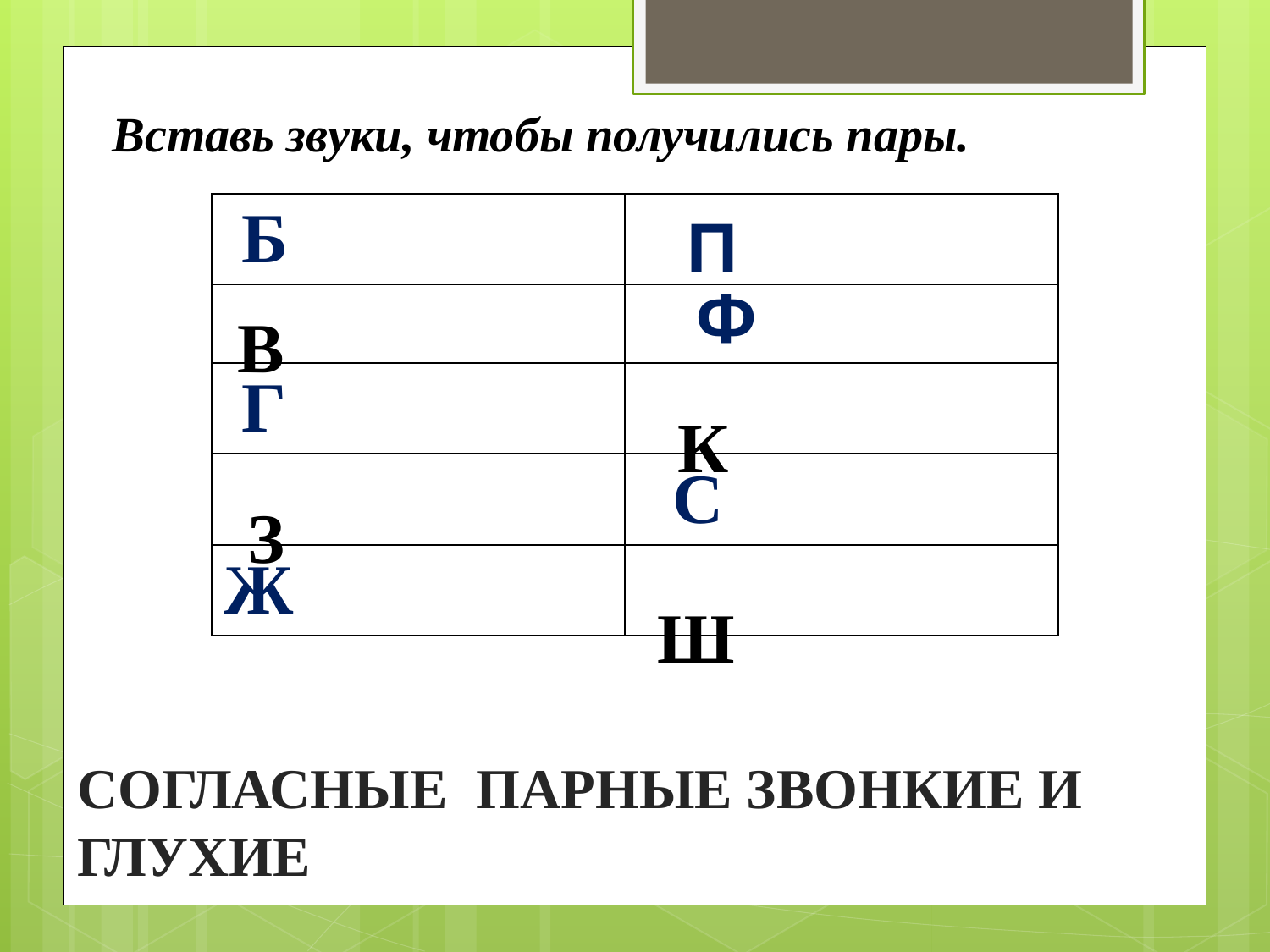

Вставь звуки, чтобы получились пары.
| Б |  |
| --- | --- |
|  | Ф |
| Г |  |
|  | С |
| Ж |  |
П
В
К
З
Ш
СОГЛАСНЫЕ  ПАРНЫЕ ЗВОНКИЕ И ГЛУХИЕ